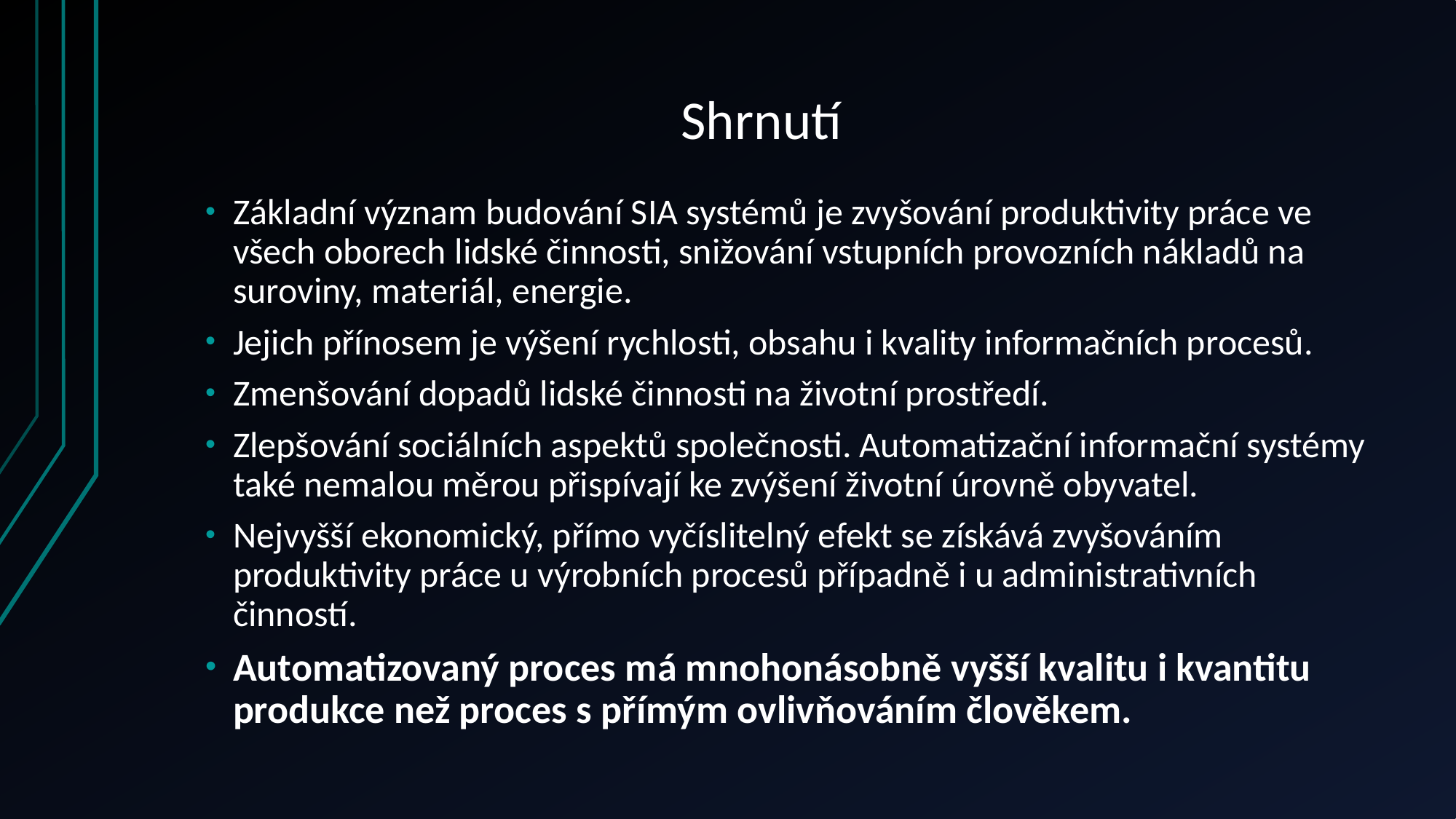

# Shrnutí
Základní význam budování SIA systémů je zvyšování produktivity práce ve všech oborech lidské činnosti, snižování vstupních provozních nákladů na suroviny, materiál, energie.
Jejich přínosem je výšení rychlosti, obsahu i kvality informačních procesů.
Zmenšování dopadů lidské činnosti na životní prostředí.
Zlepšování sociálních aspektů společnosti. Automatizační informační systémy také nemalou měrou přispívají ke zvýšení životní úrovně obyvatel.
Nejvyšší ekonomický, přímo vyčíslitelný efekt se získává zvyšováním produktivity práce u výrobních procesů případně i u administrativních činností.
Automatizovaný proces má mnohonásobně vyšší kvalitu i kvantitu produkce než proces s přímým ovlivňováním člověkem.